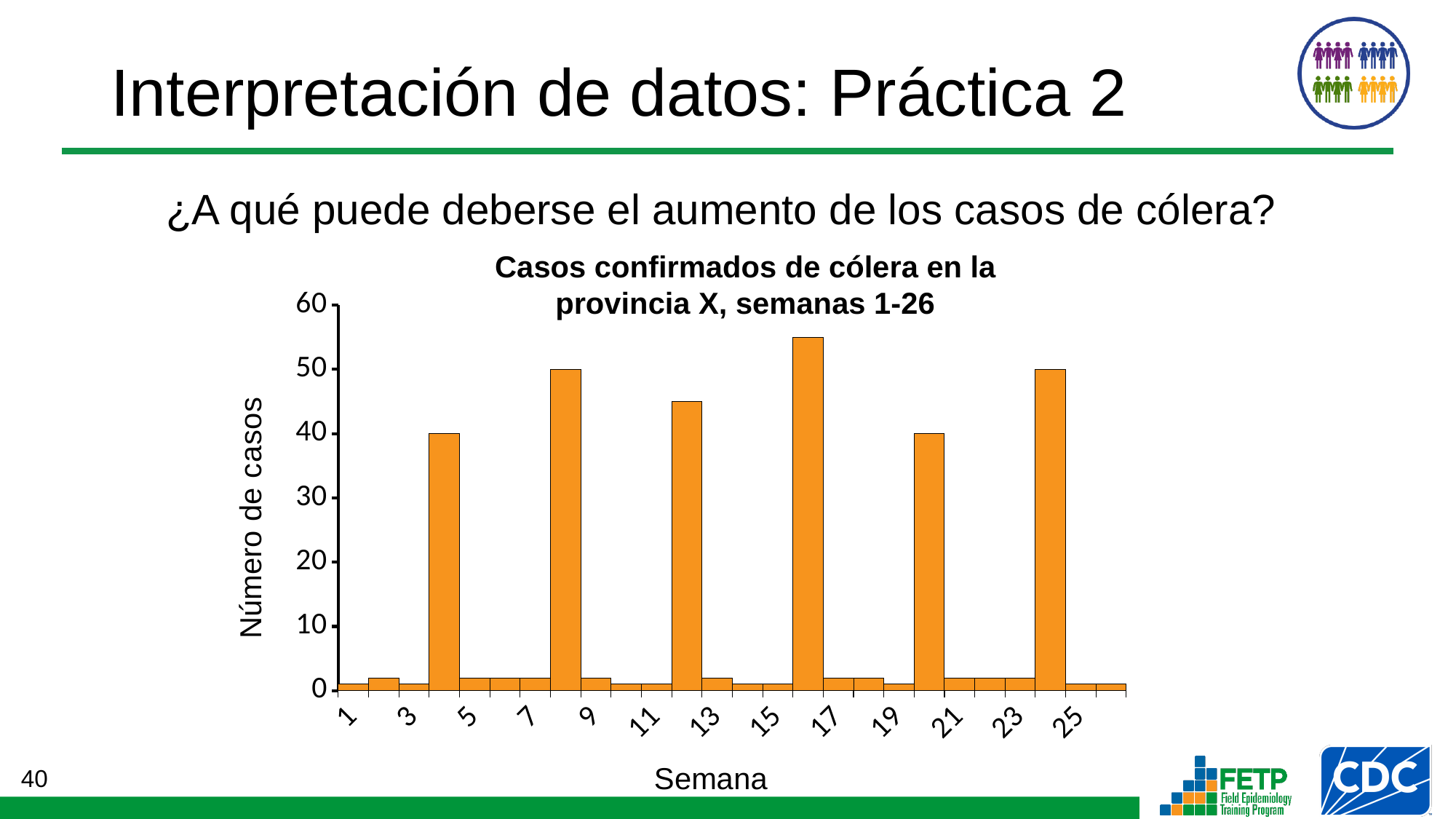

# Interpretación de datos: Práctica 2
¿A qué puede deberse el aumento de los casos de cólera?

Casos confirmados de cólera en la provincia X, semanas 1-26

### Chart

| Category |  |
|---|---|